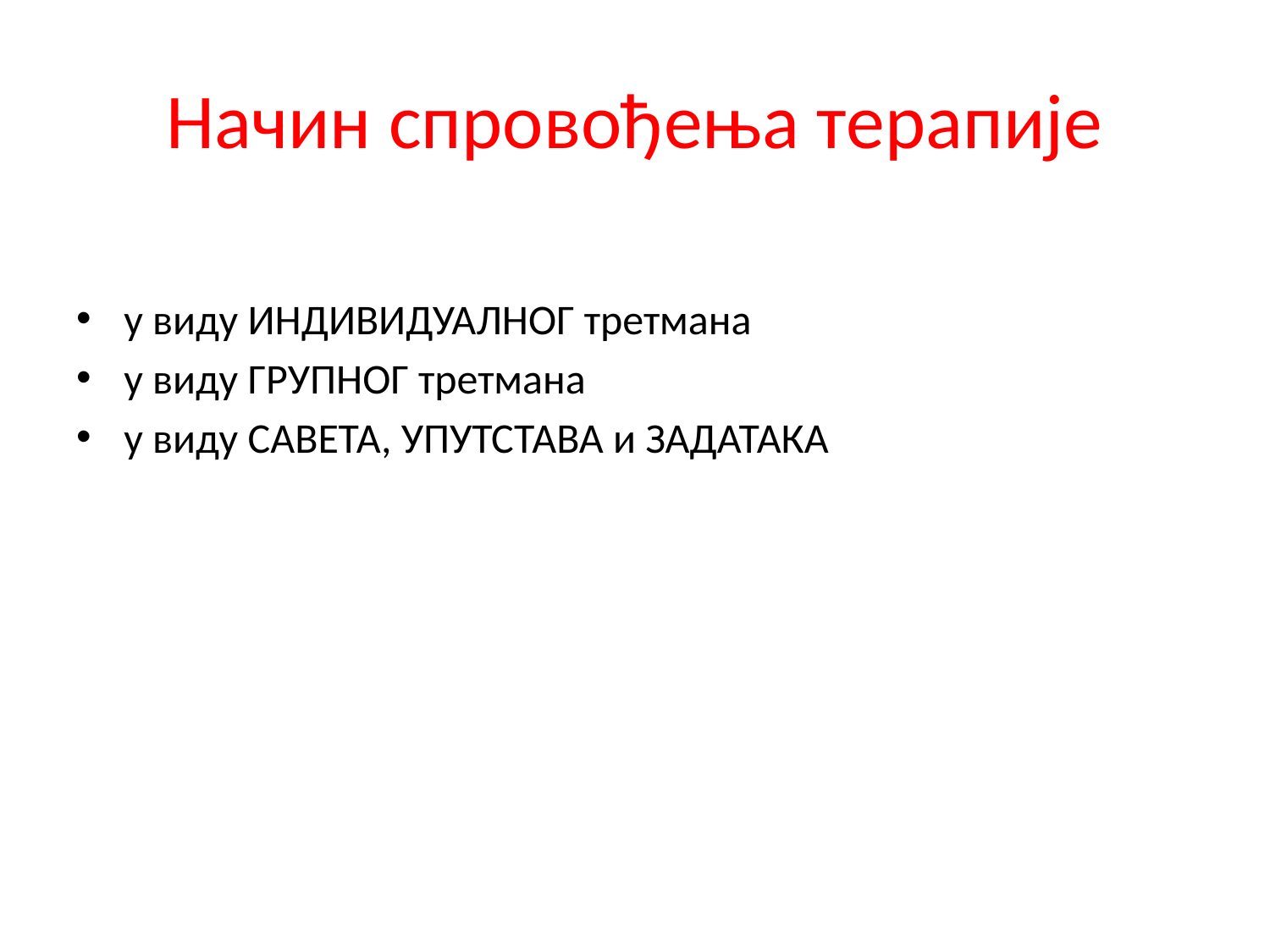

# Начин спровођења терапије
у виду ИНДИВИДУАЛНОГ третмана
у виду ГРУПНОГ третмана
у виду САВЕТА, УПУТСТАВА и ЗАДАТАКА